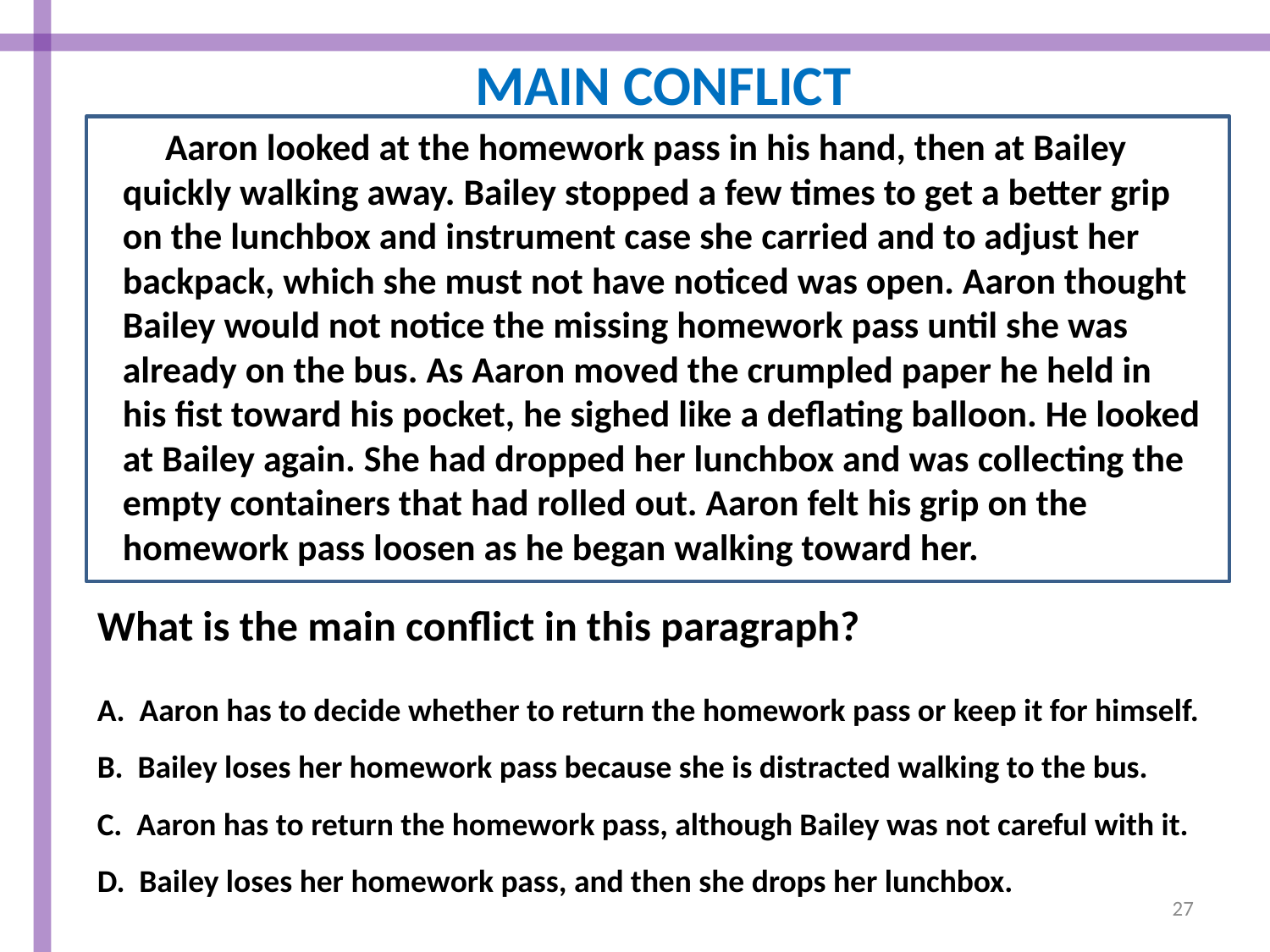

MAIN CONFLICT
     Aaron looked at the homework pass in his hand, then at Bailey  quickly walking away. Bailey stopped a few times to get a better grip on the lunchbox and instrument case she carried and to adjust her backpack, which she must not have noticed was open. Aaron thought Bailey would not notice the missing homework pass until she was already on the bus. As Aaron moved the crumpled paper he held in his fist toward his pocket, he sighed like a deflating balloon. He looked at Bailey again. She had dropped her lunchbox and was collecting the empty containers that had rolled out. Aaron felt his grip on the homework pass loosen as he began walking toward her.

What is the main conflict in this paragraph?

A.  Aaron has to decide whether to return the homework pass or keep it for himself.
B.  Bailey loses her homework pass because she is distracted walking to the bus.
C.  Aaron has to return the homework pass, although Bailey was not careful with it.
D.  Bailey loses her homework pass, and then she drops her lunchbox.
27